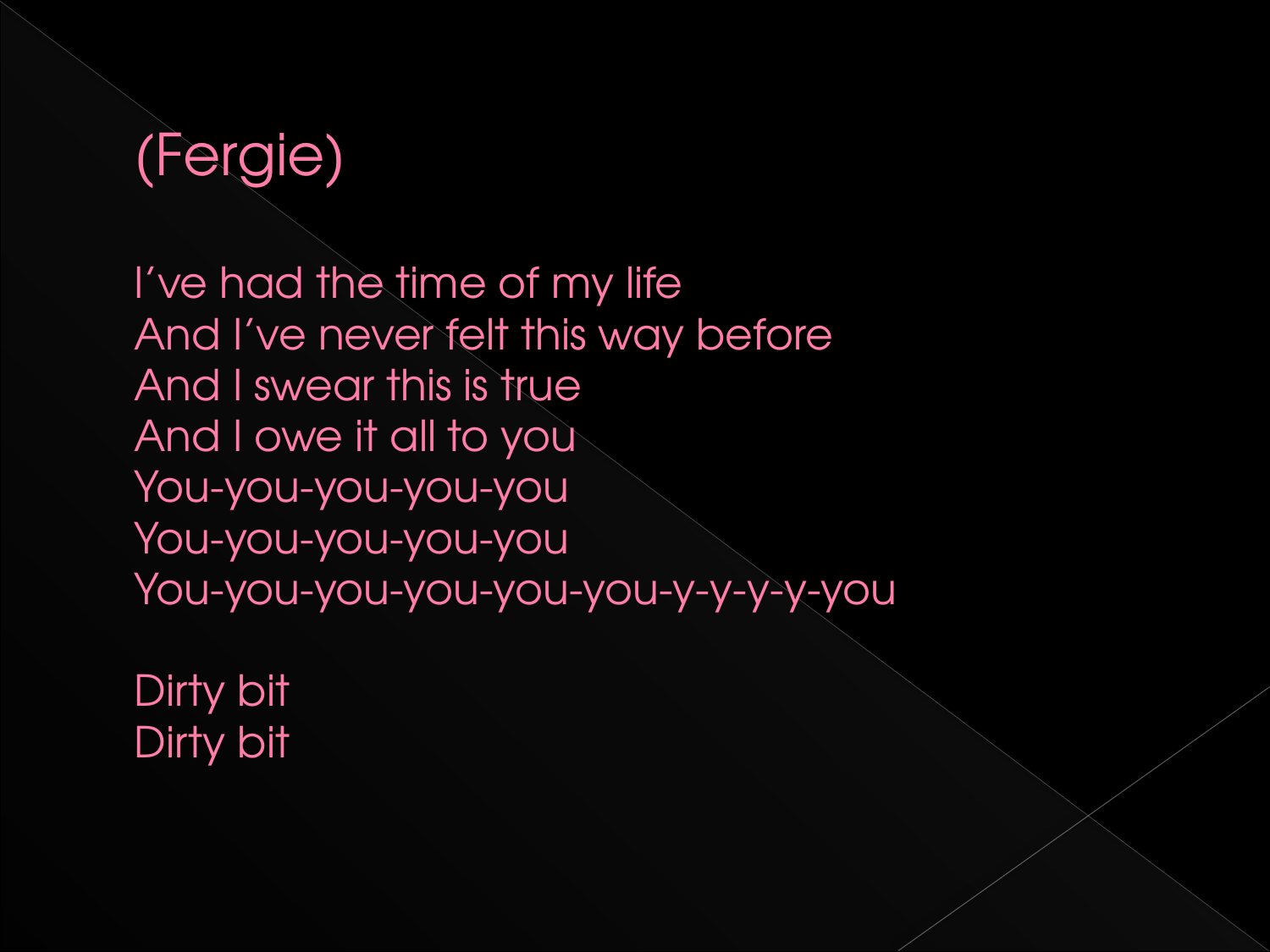

# (Fergie) I’ve had the time of my life And I’ve never felt this way before And I swear this is true And I owe it all to you You-you-you-you-you You-you-you-you-you You-you-you-you-you-you-y-y-y-y-you Dirty bit Dirty bit